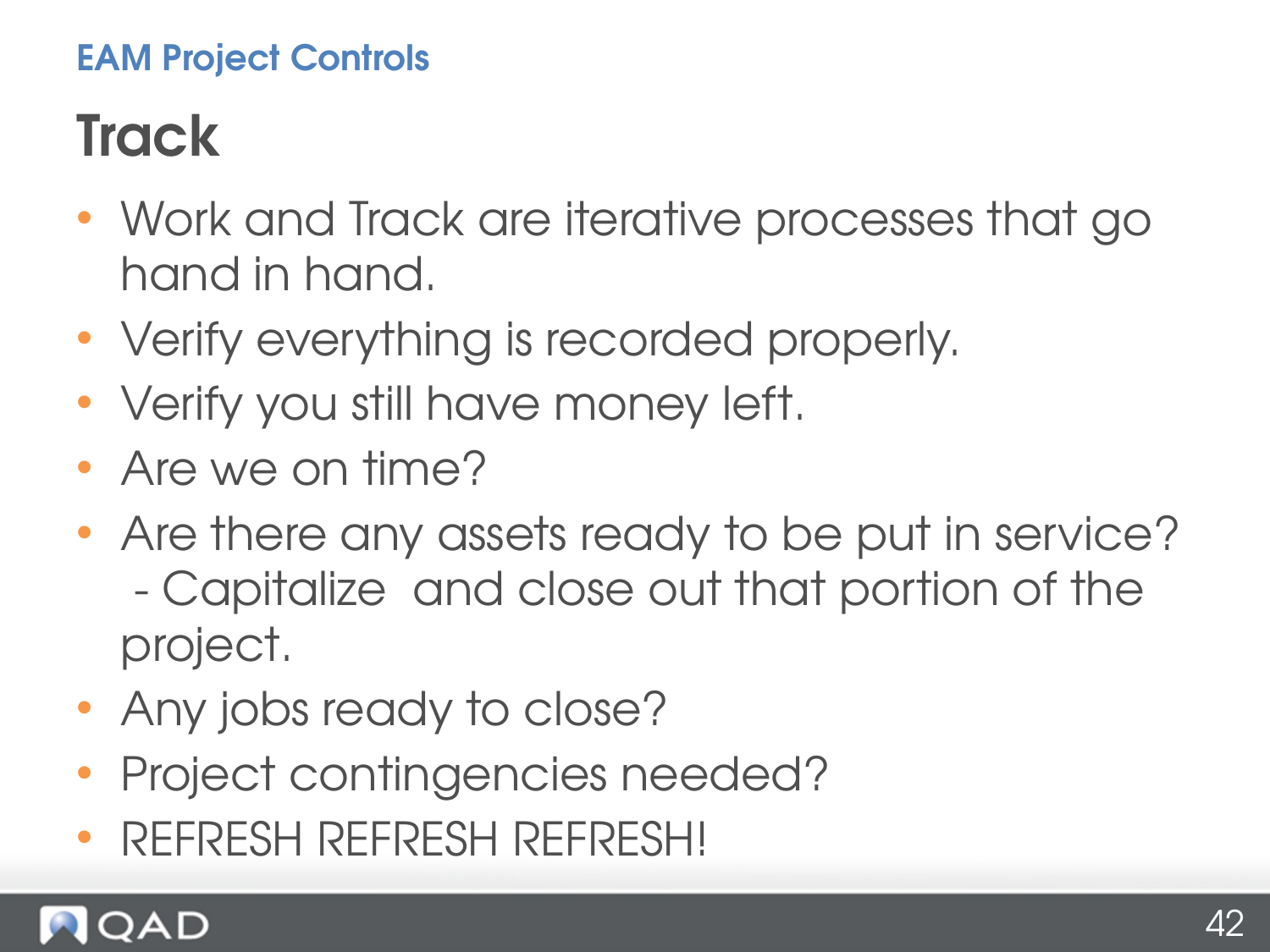

EAM Project Controls
# Track
Work and Track are iterative processes that go hand in hand.
Verify everything is recorded properly.
Verify you still have money left.
Are we on time?
Are there any assets ready to be put in service?  - Capitalize  and close out that portion of the project.
Any jobs ready to close?
Project contingencies needed?
REFRESH REFRESH REFRESH!
42